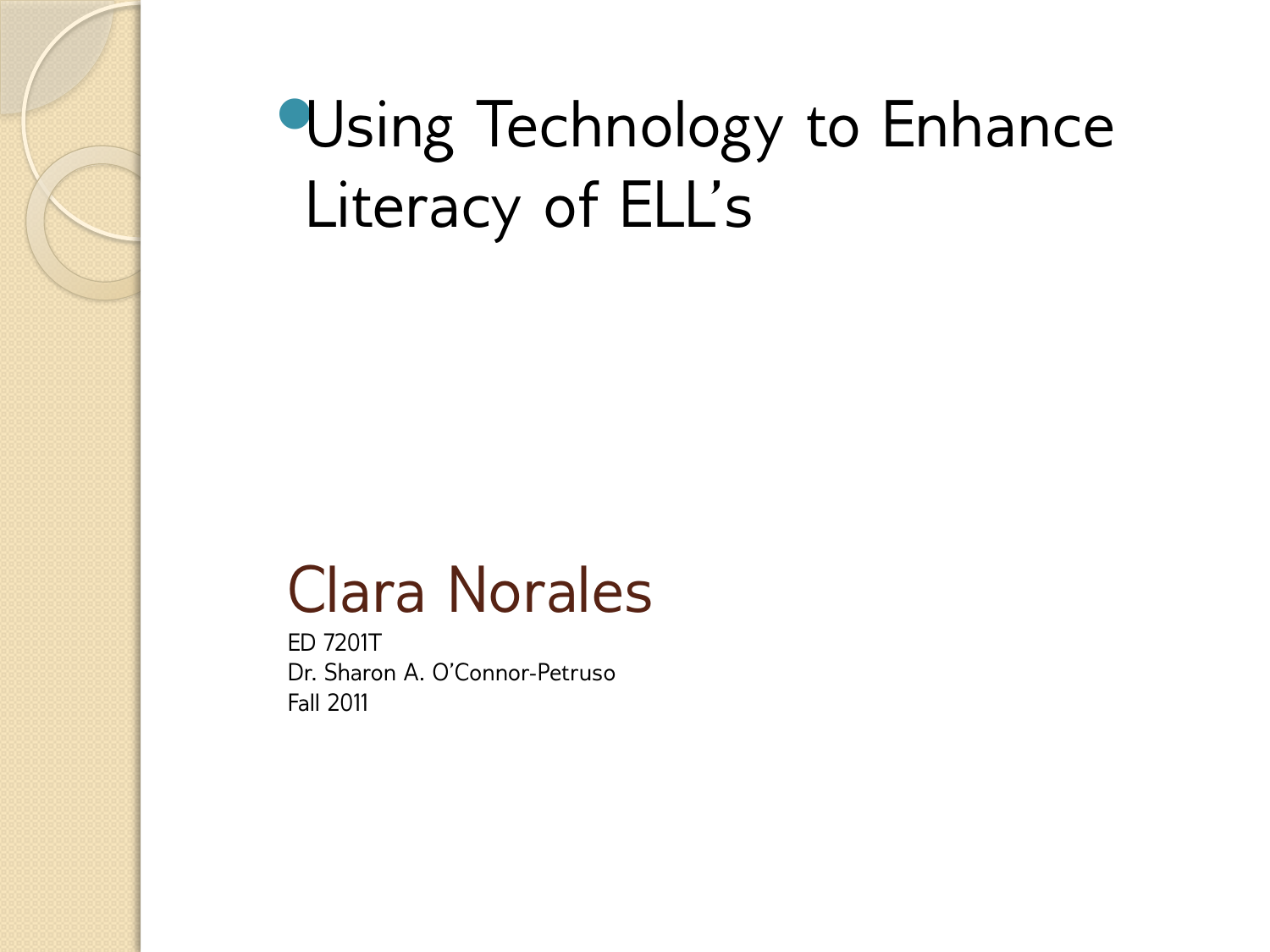

Using Technology to Enhance Literacy of ELL’s

# Clara Norales ED 7201T Dr. Sharon A. O’Connor-Petruso Fall 2011